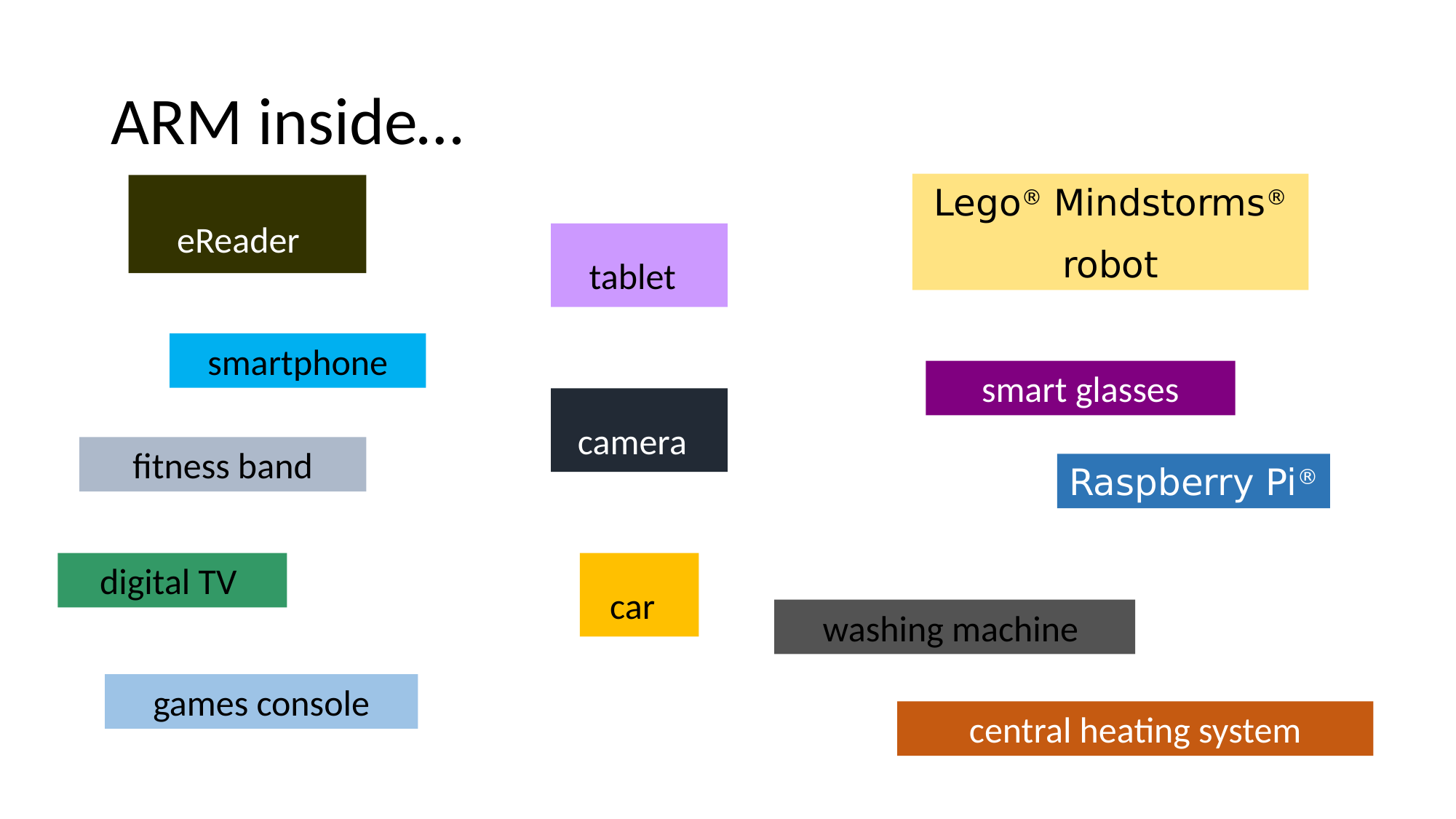

# ARM inside…
Lego® Mindstorms®
 robot
eReader
tablet
smartphone
smart glasses
camera
fitness band
Raspberry Pi®
digital TV
car
washing machine
games console
central heating system